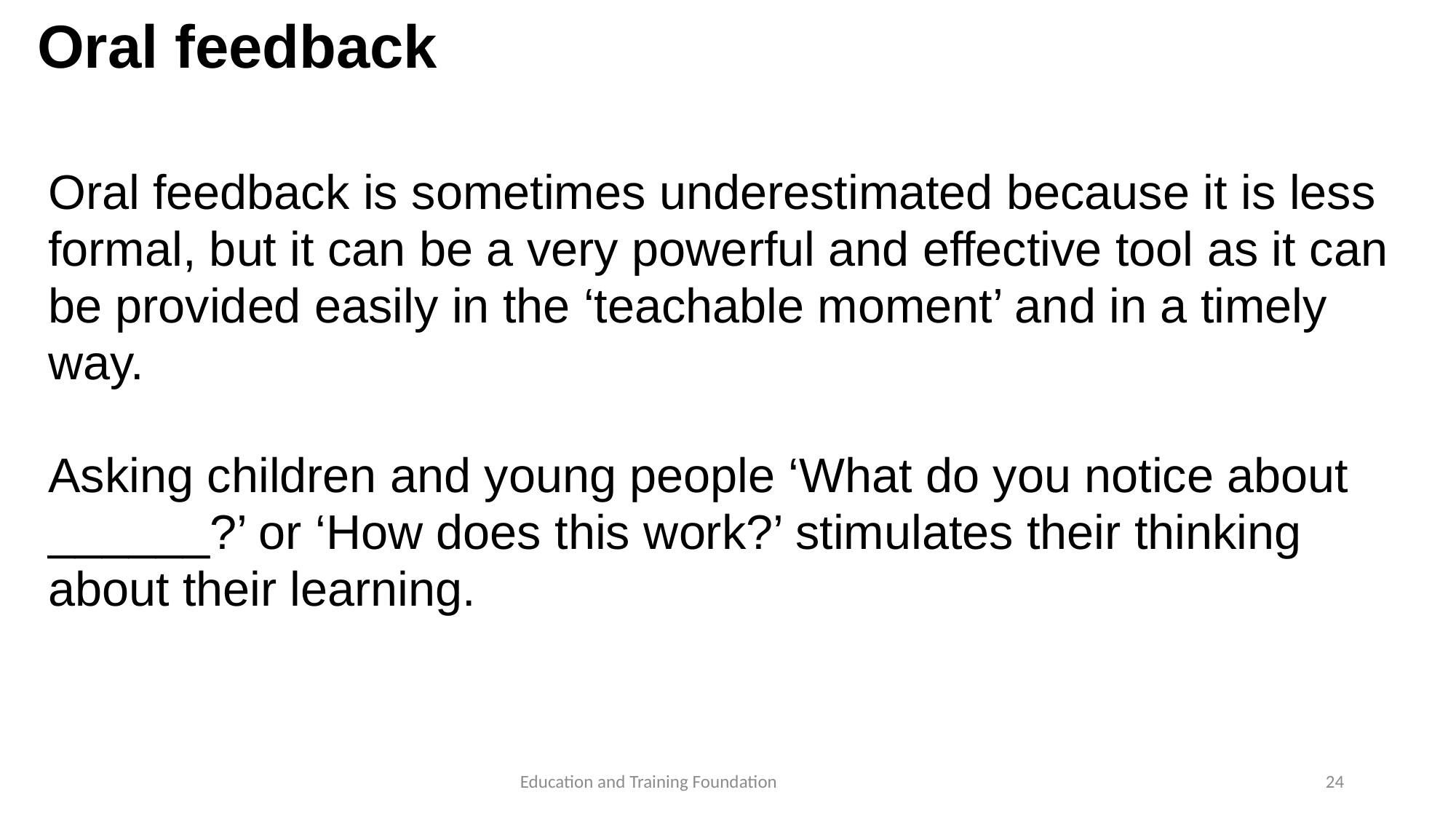

# Oral feedback
Oral feedback is sometimes underestimated because it is less formal, but it can be a very powerful and effective tool as it can be provided easily in the ‘teachable moment’ and in a timely way.

Asking children and young people ‘What do you notice about ______?’ or ‘How does this work?’ stimulates their thinking about their learning.

24
Education and Training Foundation